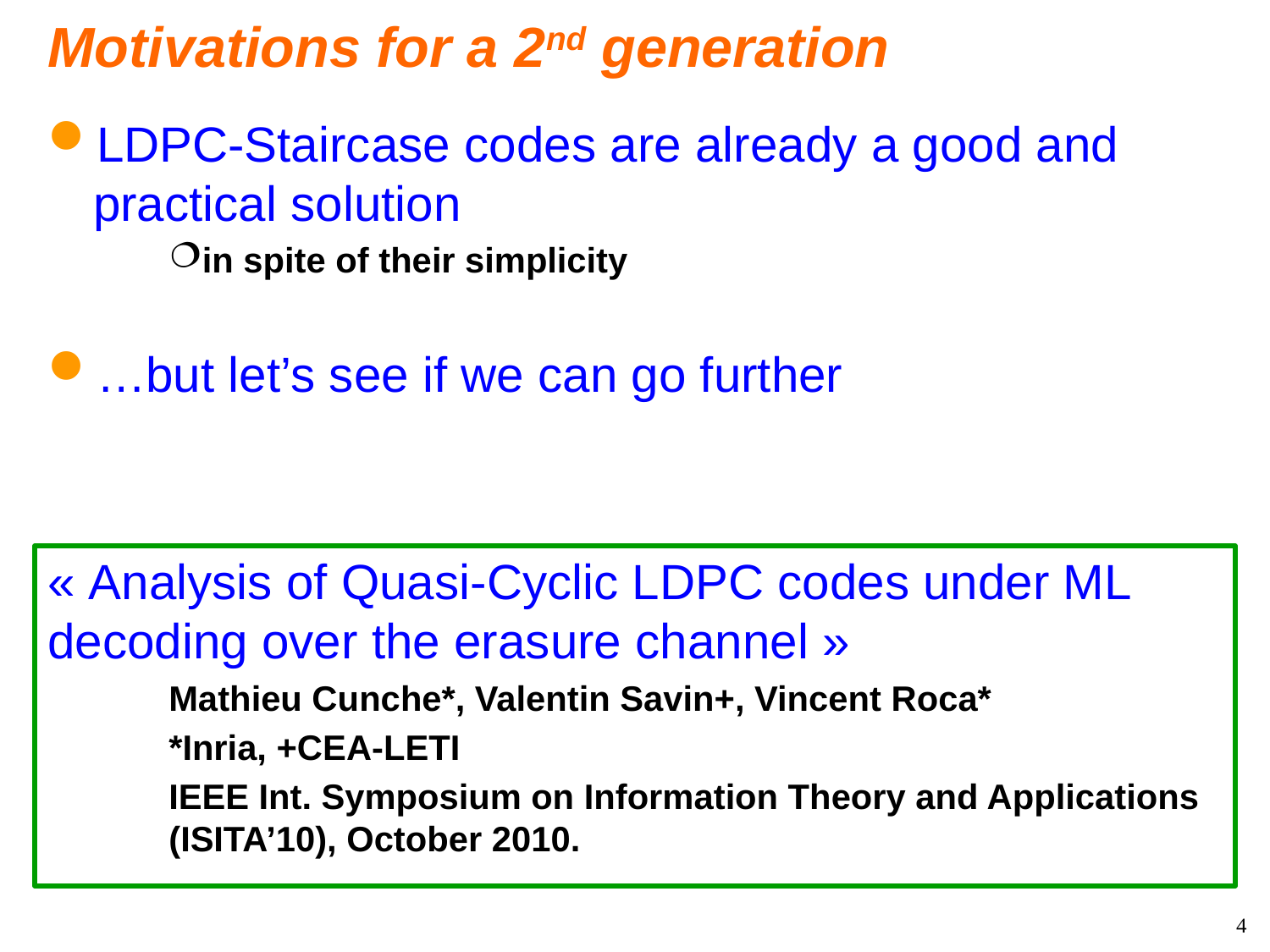

# Motivations for a 2nd generation
LDPC-Staircase codes are already a good and practical solution
in spite of their simplicity

…but let’s see if we can go further

« Analysis of Quasi-Cyclic LDPC codes under ML
decoding over the erasure channel »
Mathieu Cunche*, Valentin Savin+, Vincent Roca*
*Inria, +CEA-LETI
IEEE Int. Symposium on Information Theory and Applications (ISITA’10), October 2010.

4